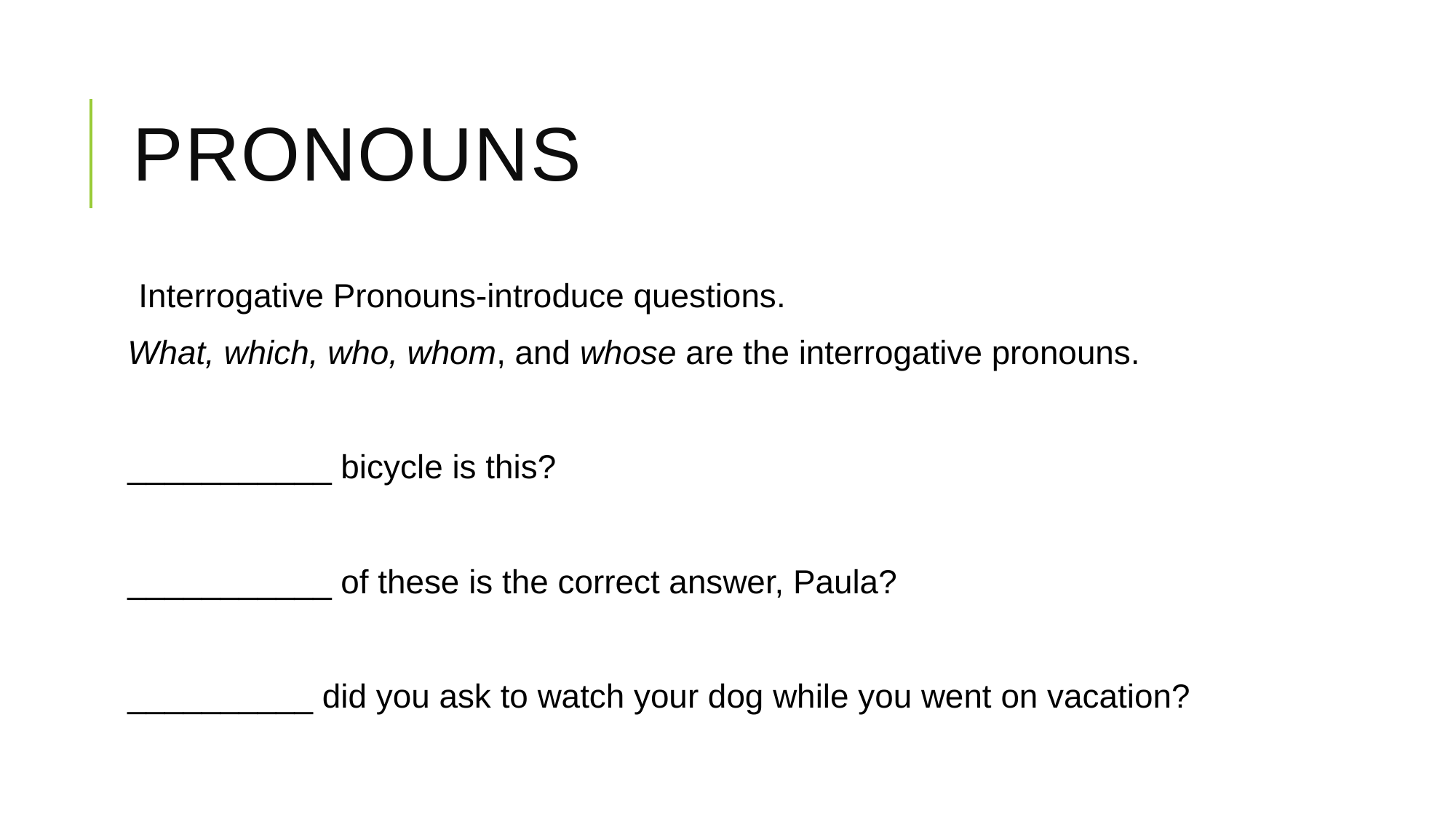

# Pronouns
Interrogative Pronouns-introduce questions.
What, which, who, whom, and whose are the interrogative pronouns.

___________ bicycle is this?

___________ of these is the correct answer, Paula?

__________ did you ask to watch your dog while you went on vacation?